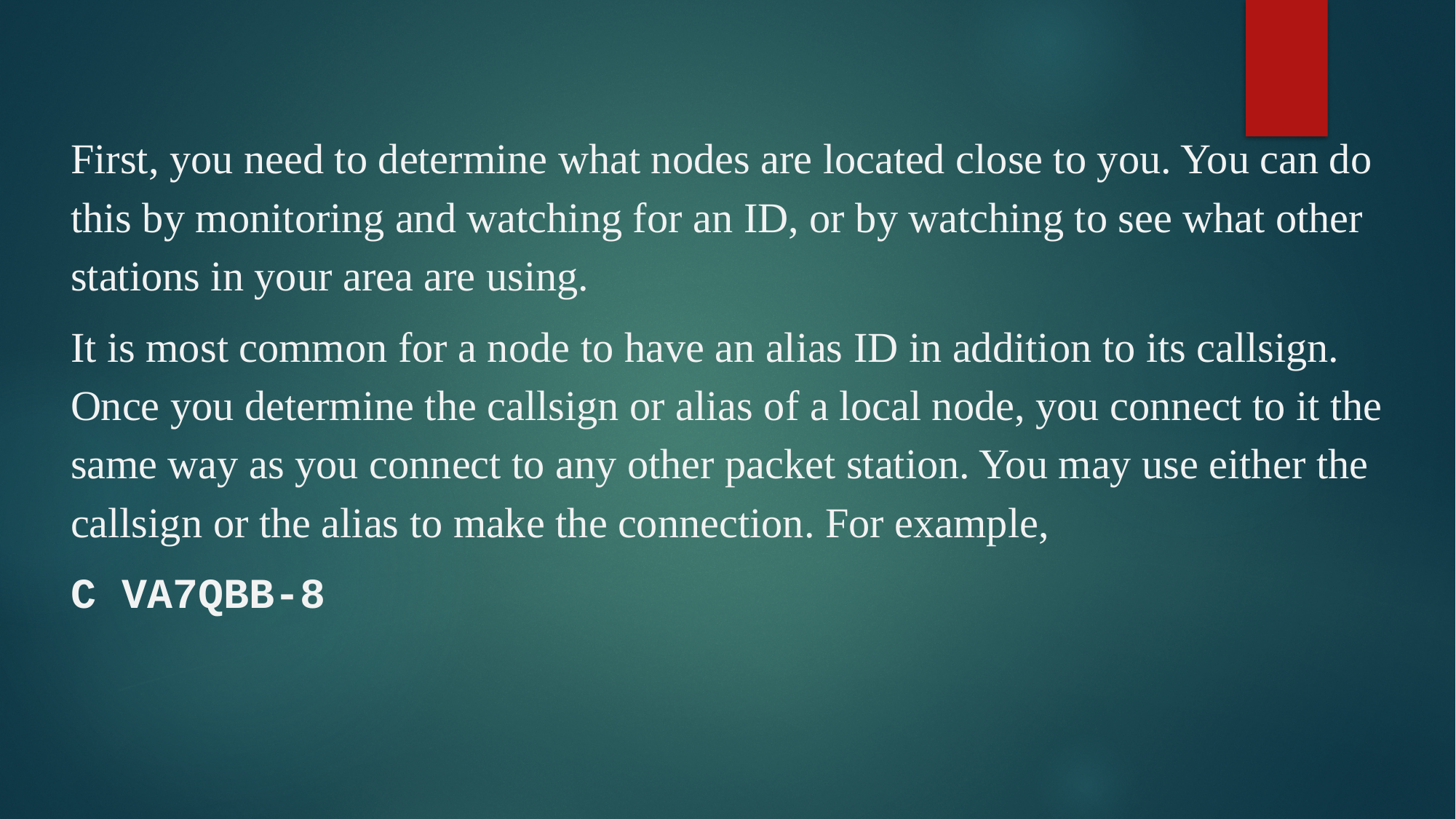

First, you need to determine what nodes are located close to you. You can do this by monitoring and watching for an ID, or by watching to see what other stations in your area are using.
It is most common for a node to have an alias ID in addition to its callsign. Once you determine the callsign or alias of a local node, you connect to it the same way as you connect to any other packet station. You may use either the callsign or the alias to make the connection. For example,
C VA7QBB-8